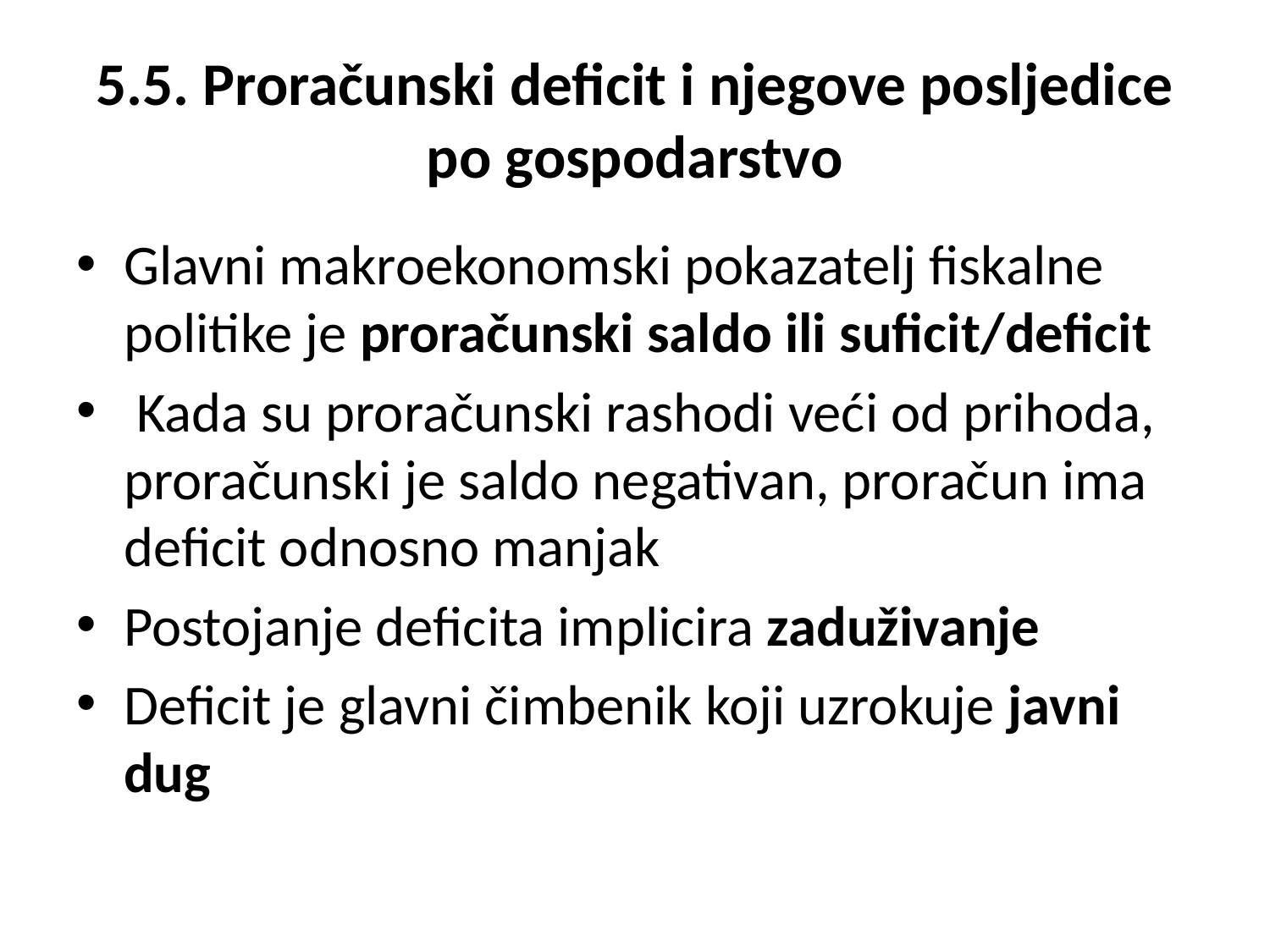

# 5.5. Proračunski deficit i njegove posljedice po gospodarstvo
Glavni makroekonomski pokazatelj fiskalne politike je proračunski saldo ili suficit/deficit
 Kada su proračunski rashodi veći od prihoda, proračunski je saldo negativan, proračun ima deficit odnosno manjak
Postojanje deficita implicira zaduživanje
Deficit je glavni čimbenik koji uzrokuje javni dug